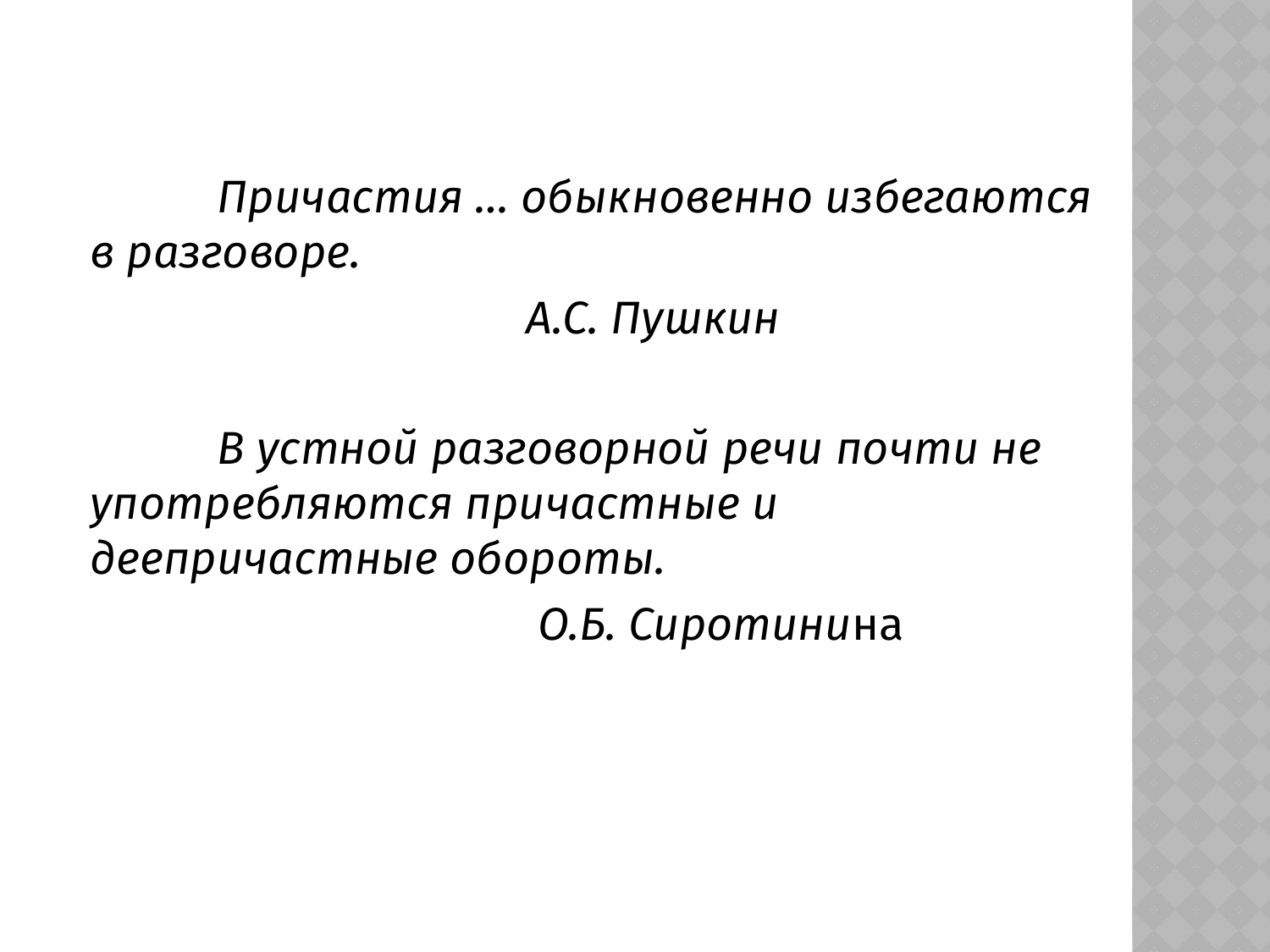

#

		Причастия … обыкновенно избегаются в разговоре.
                                        А.С. Пушкин

		В устной разговорной речи почти не употребляются причастные и деепричастные обороты.
                                         О.Б. Сиротинина